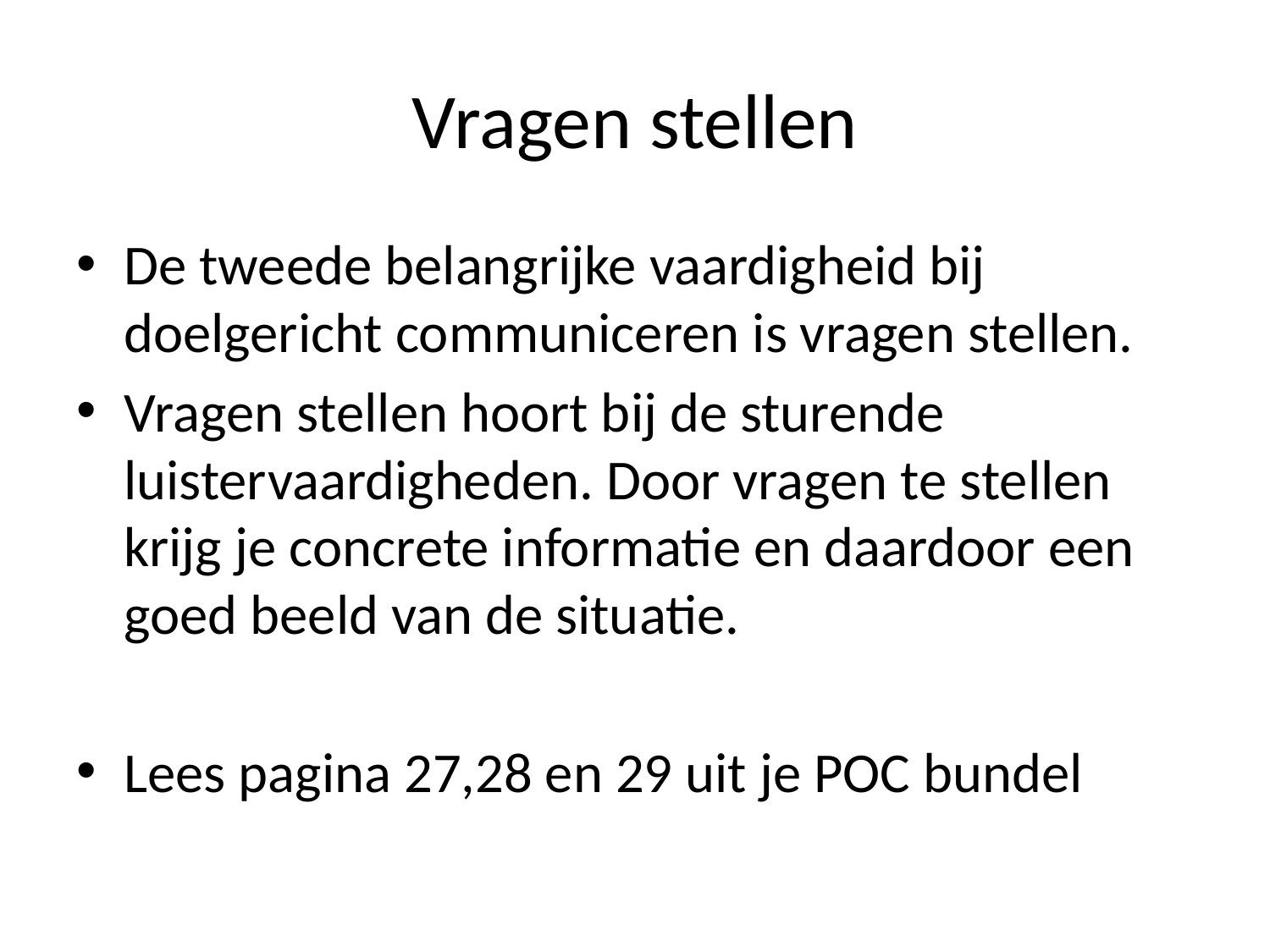

# Vragen stellen
De tweede belangrijke vaardigheid bij doelgericht communiceren is vragen stellen.
Vragen stellen hoort bij de sturende luistervaardigheden. Door vragen te stellen krijg je concrete informatie en daardoor een goed beeld van de situatie.

Lees pagina 27,28 en 29 uit je POC bundel